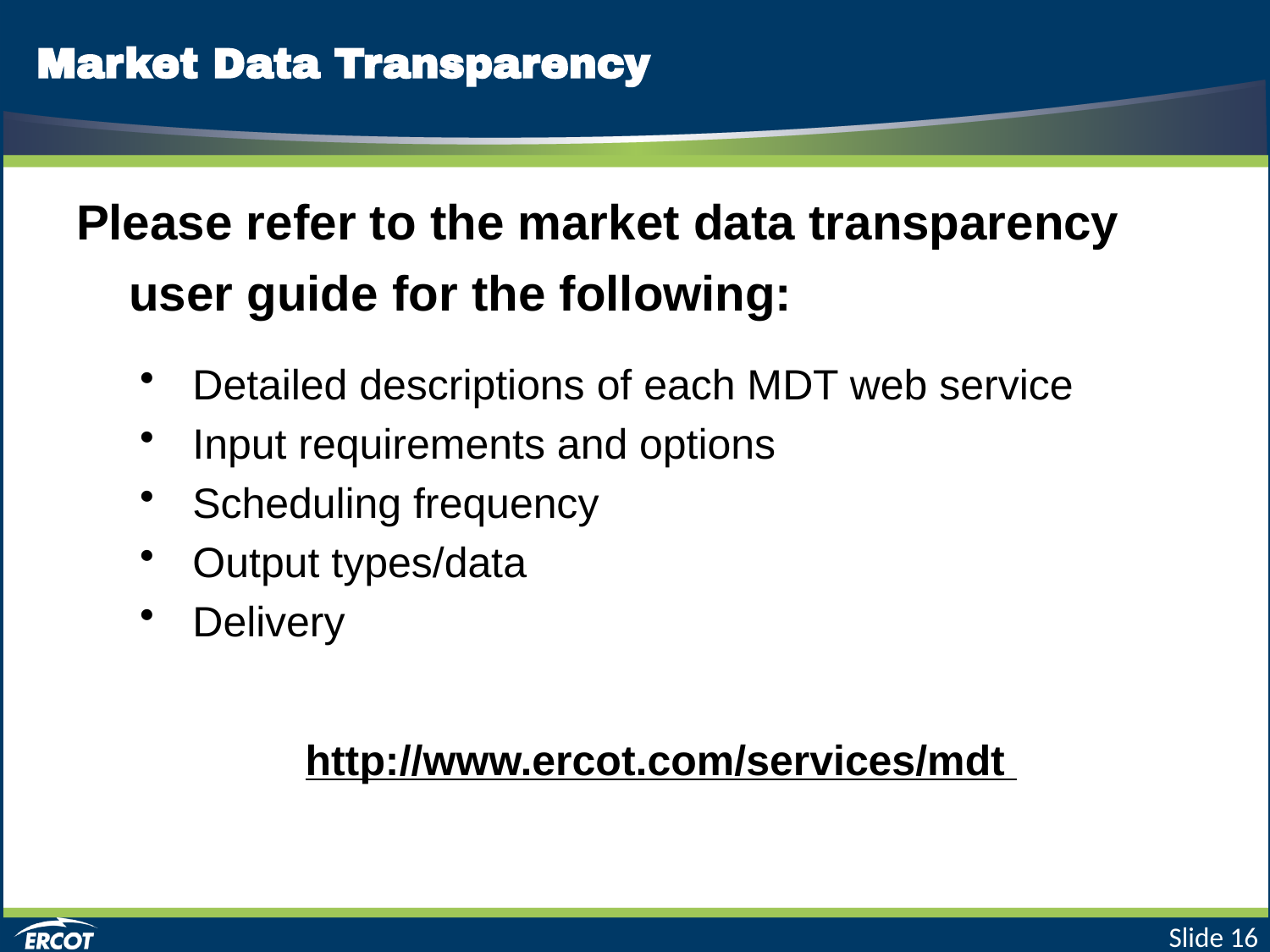

# Market Data Transparency
Please refer to the market data transparency user guide for the following:

Detailed descriptions of each MDT web service
Input requirements and options
Scheduling frequency
Output types/data
Delivery

http://www.ercot.com/services/mdt